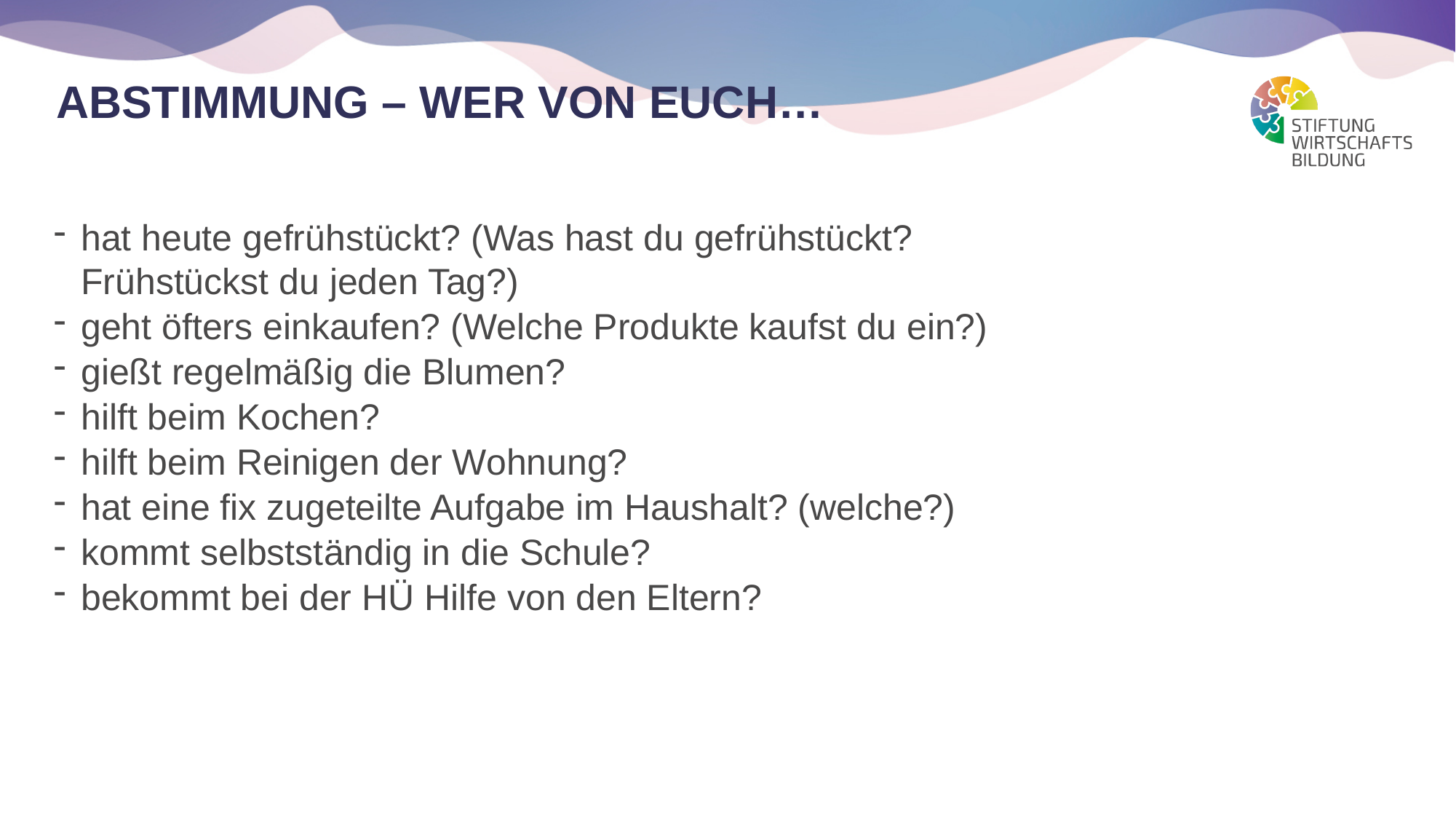

# Abstimmung – Wer von euch…
hat heute gefrühstückt? (Was hast du gefrühstückt? Frühstückst du jeden Tag?)
geht öfters einkaufen? (Welche Produkte kaufst du ein?)
gießt regelmäßig die Blumen?
hilft beim Kochen?
hilft beim Reinigen der Wohnung?
hat eine fix zugeteilte Aufgabe im Haushalt? (welche?)
kommt selbstständig in die Schule?
bekommt bei der HÜ Hilfe von den Eltern?